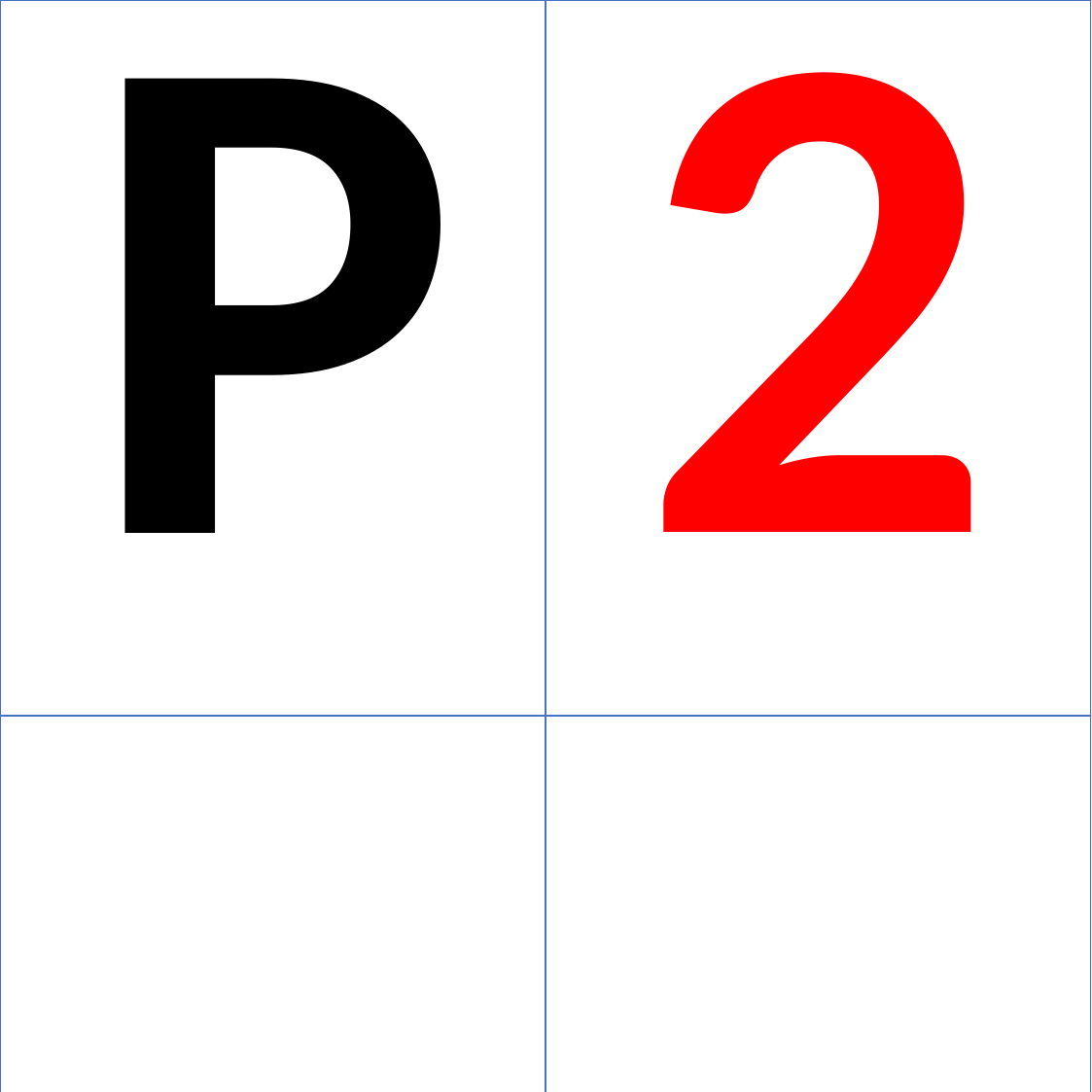

| Р | 2 |
| --- | --- |
|  |  |